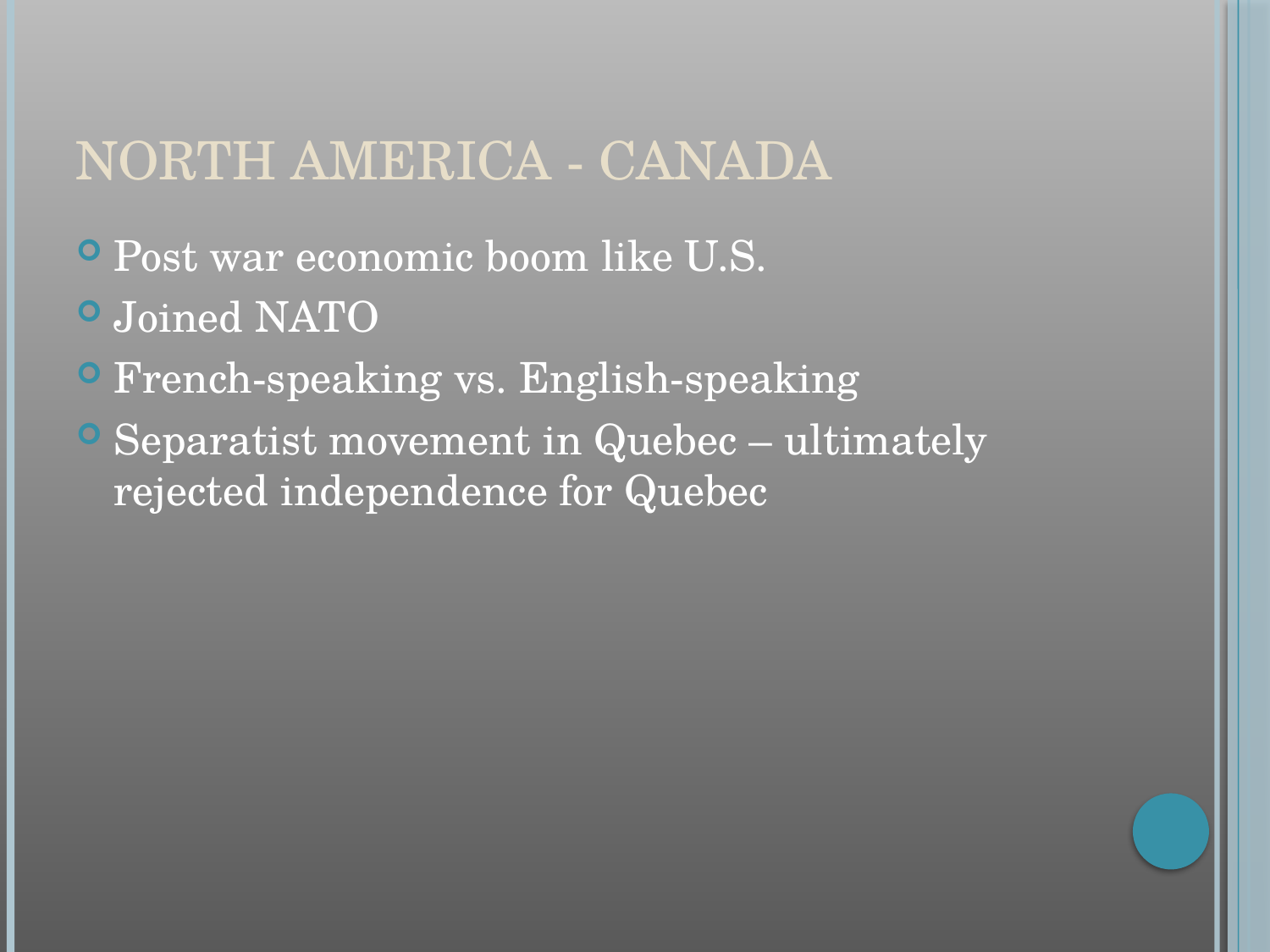

# North America - Canada
Post war economic boom like U.S.
Joined NATO
French-speaking vs. English-speaking
Separatist movement in Quebec – ultimately rejected independence for Quebec